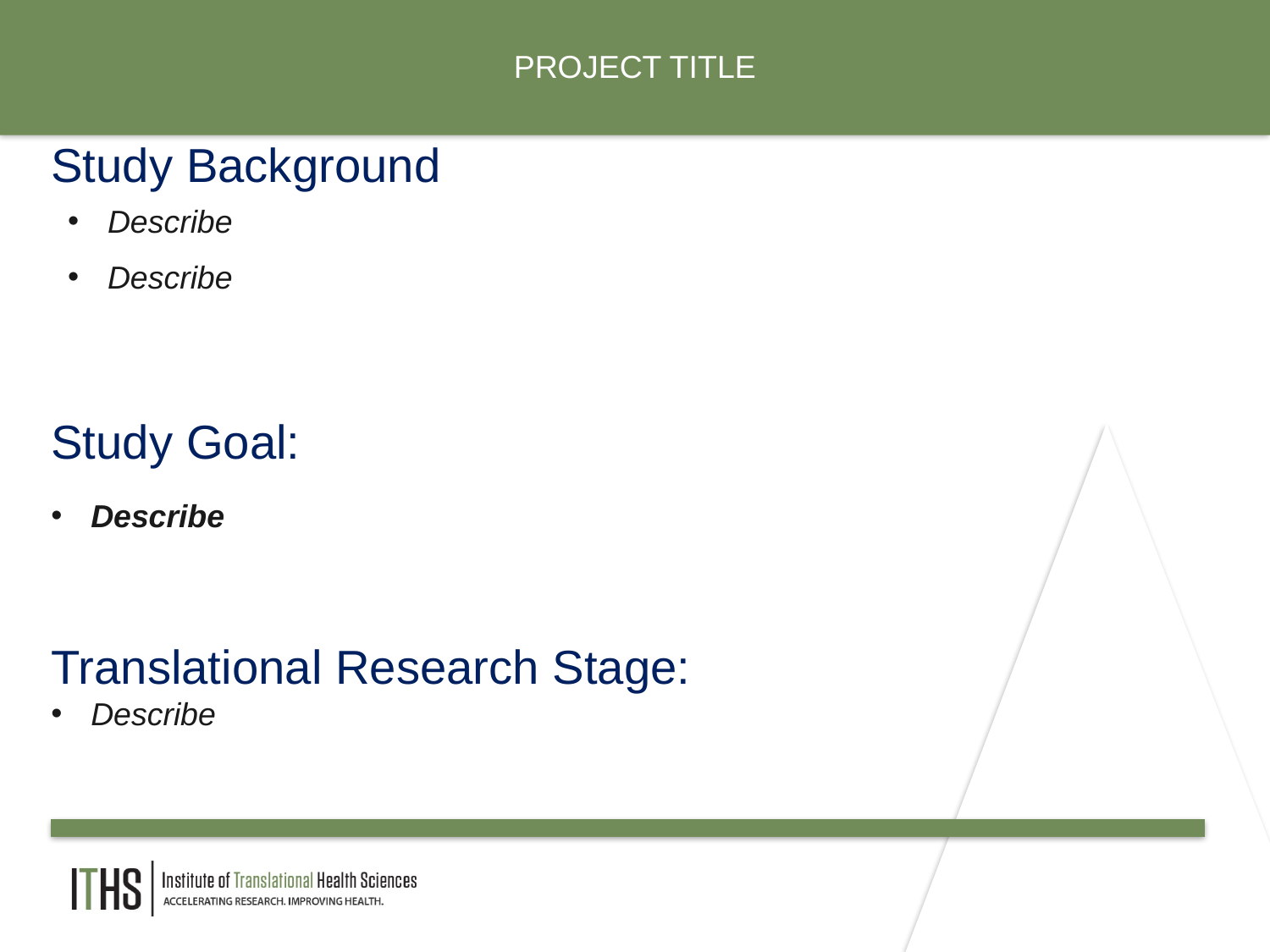

PROJECT TITLE
# Study Background
Describe
Describe
Study Goal:
Describe
Translational Research Stage:
Describe